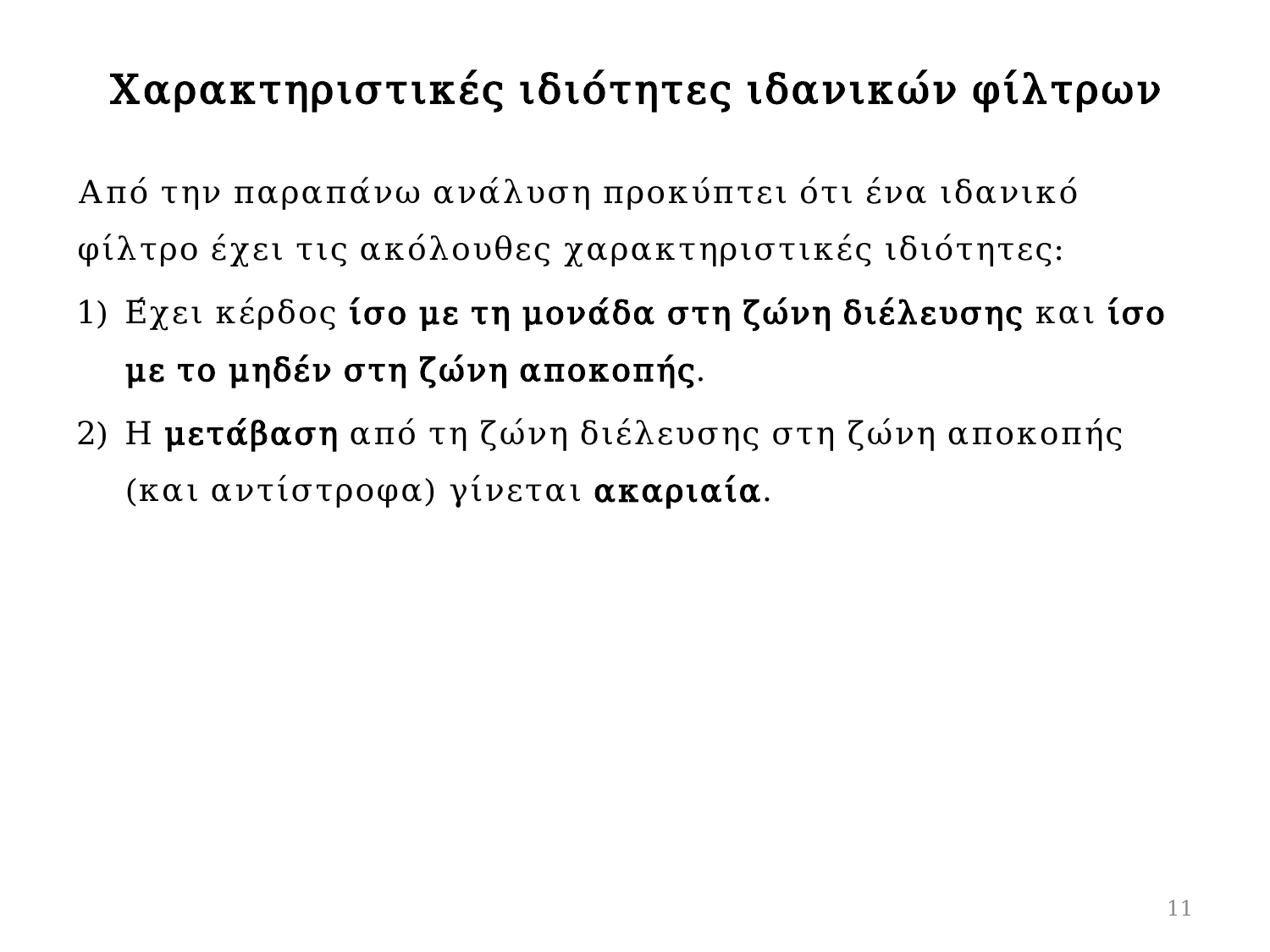

# Χαρακτηριστικές ιδιότητες ιδανικών φίλτρων
Από την παραπάνω ανάλυση προκύπτει ότι ένα ιδανικό φίλτρο έχει τις ακόλουθες χαρακτηριστικές ιδιότητες:
Έχει κέρδος ίσο με τη μονάδα στη ζώνη διέλευσης και ίσο με το μηδέν στη ζώνη αποκοπής.
Η μετάβαση από τη ζώνη διέλευσης στη ζώνη αποκοπής (και αντίστροφα) γίνεται ακαριαία.

11